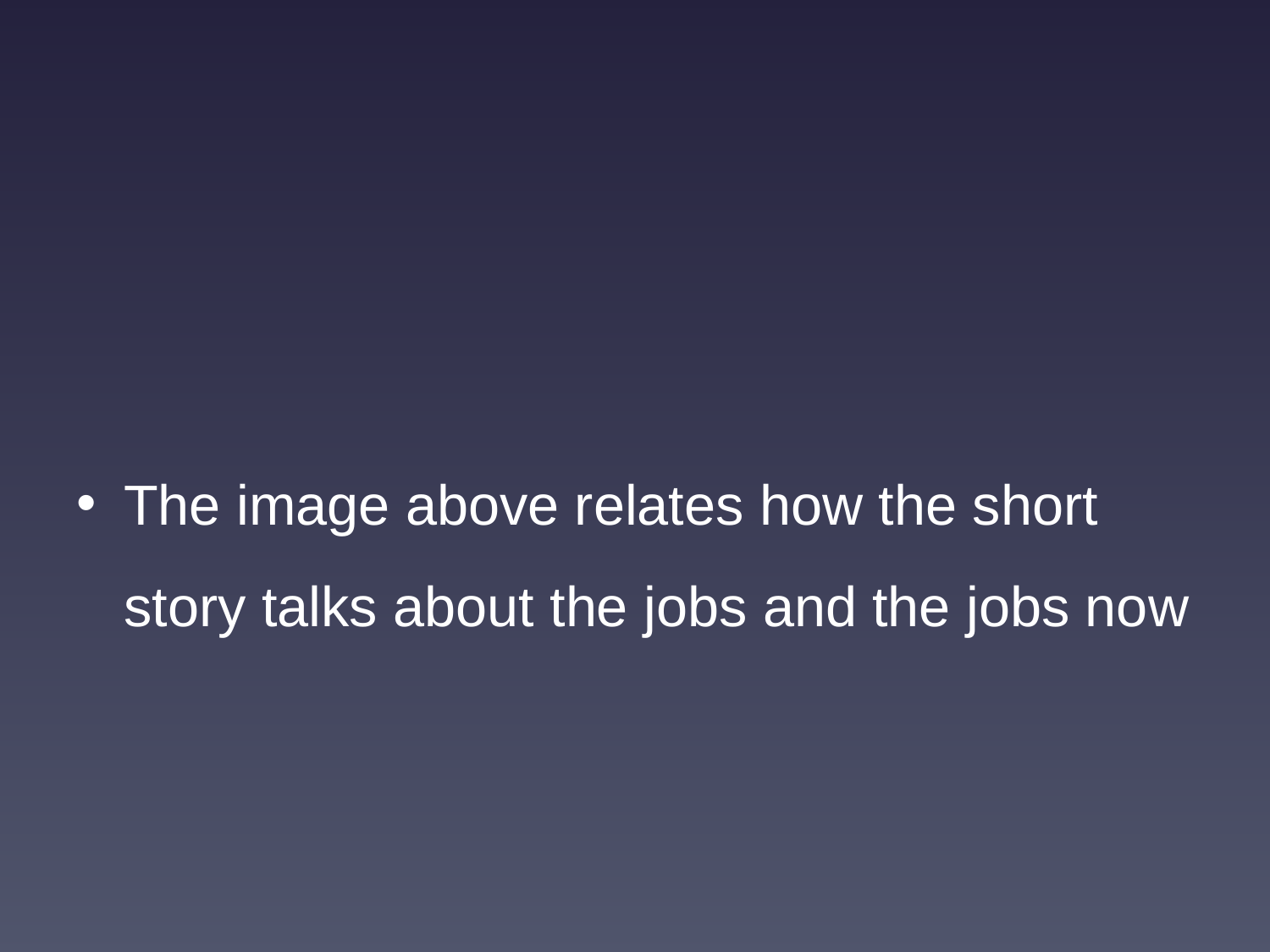

#
The image above relates how the short story talks about the jobs and the jobs now